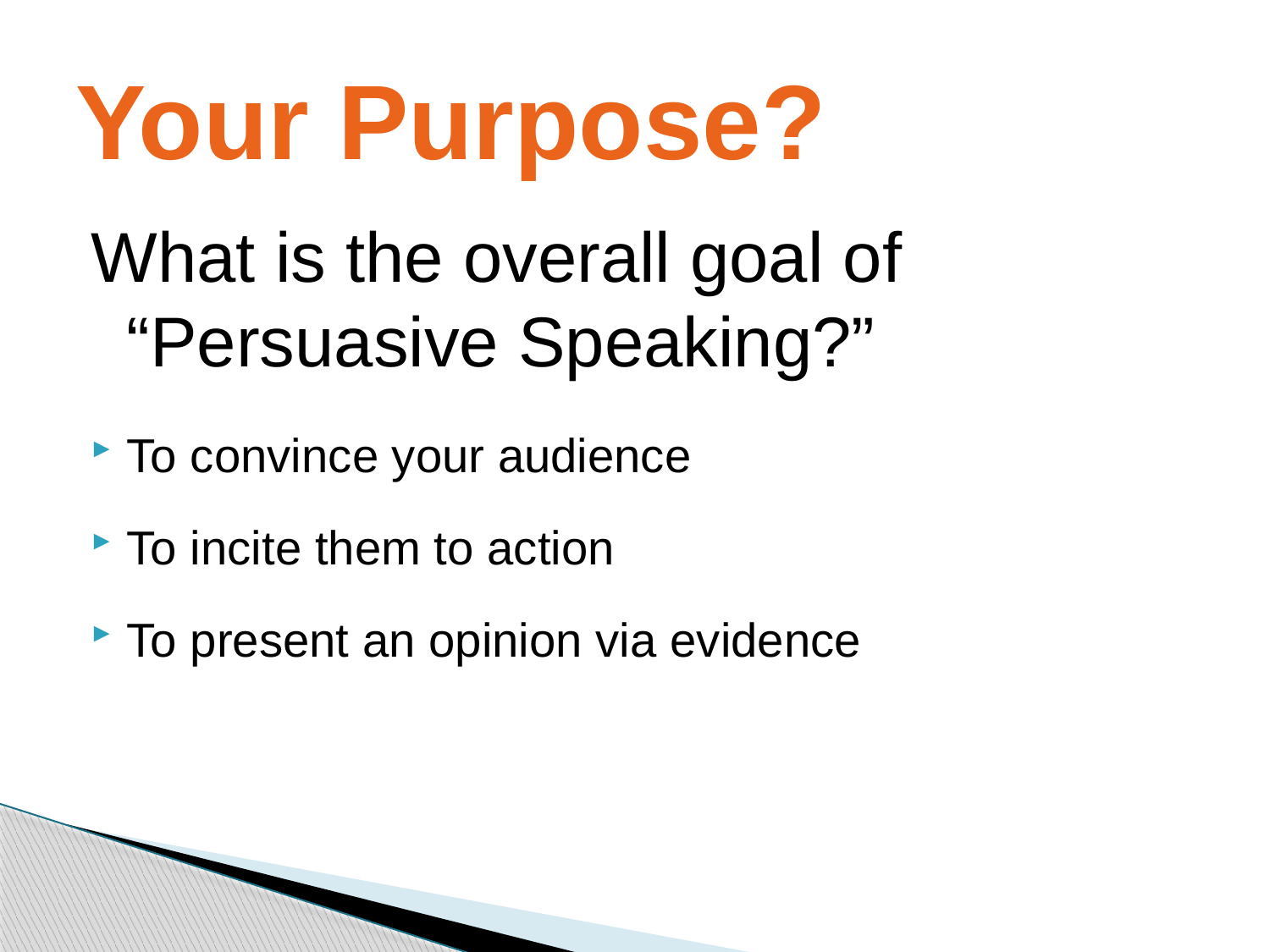

# Your Purpose?
What is the overall goal of “Persuasive Speaking?”

To convince your audience

To incite them to action

To present an opinion via evidence